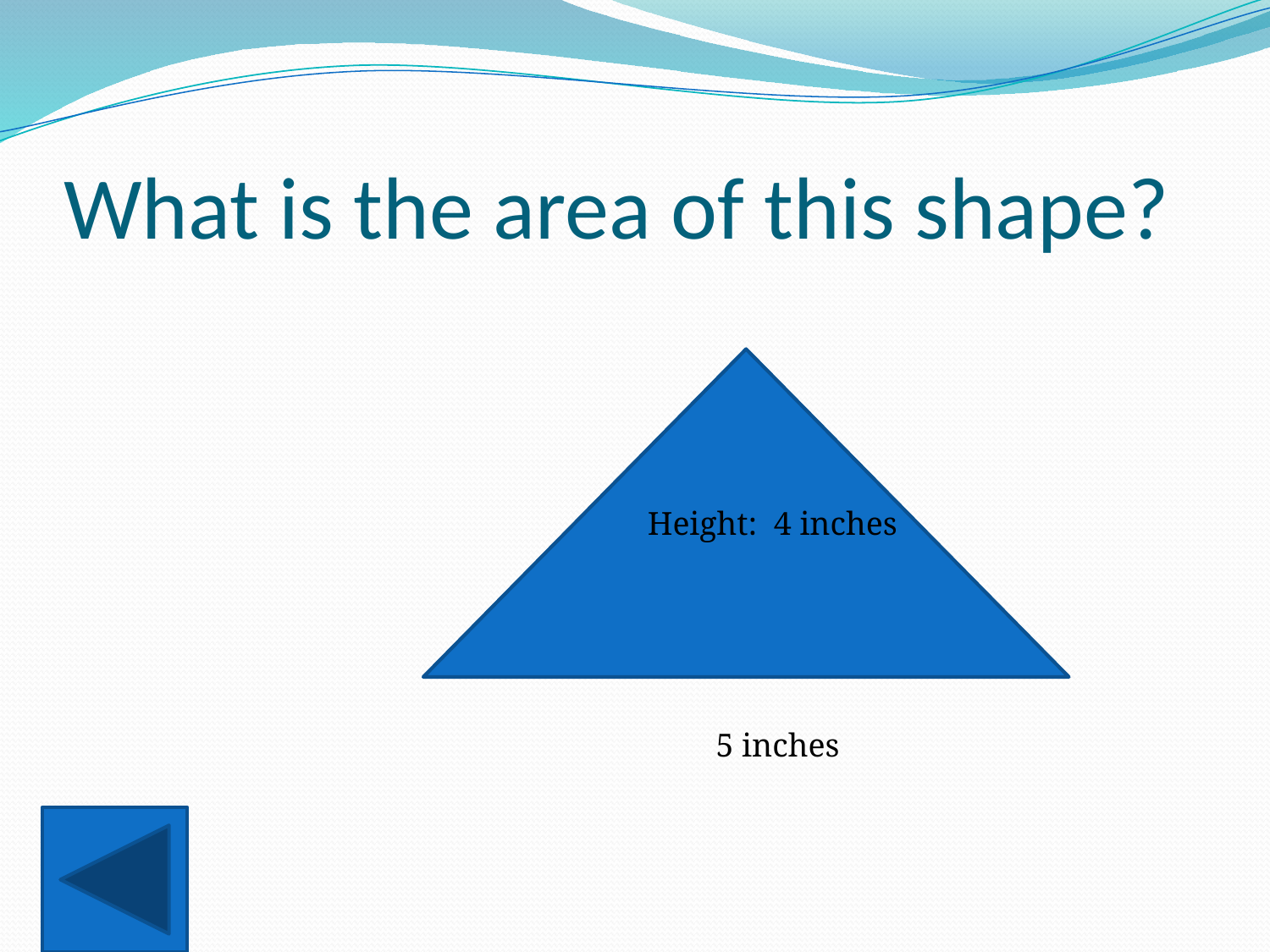

# What is the area of this shape?

Height:  4 inches
5 inches